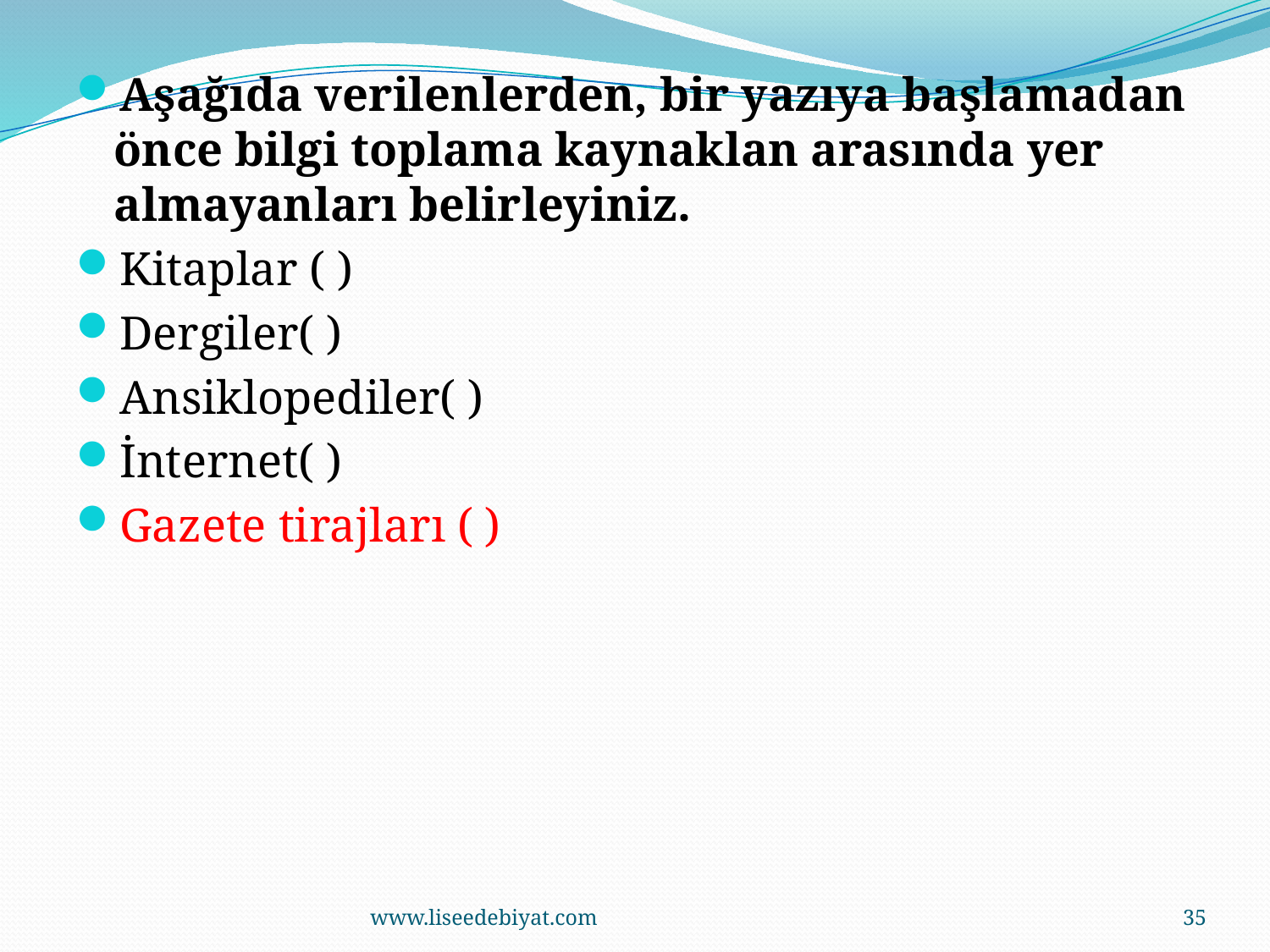

Aşağıda verilenlerden, bir yazıya başlamadan önce bilgi toplama kaynaklan arasında yer almayanları belirleyiniz.
Kitaplar ( )
Dergiler( )
Ansiklopediler( )
İnternet( )
Gazete tirajları ( )

www.liseedebiyat.com
35